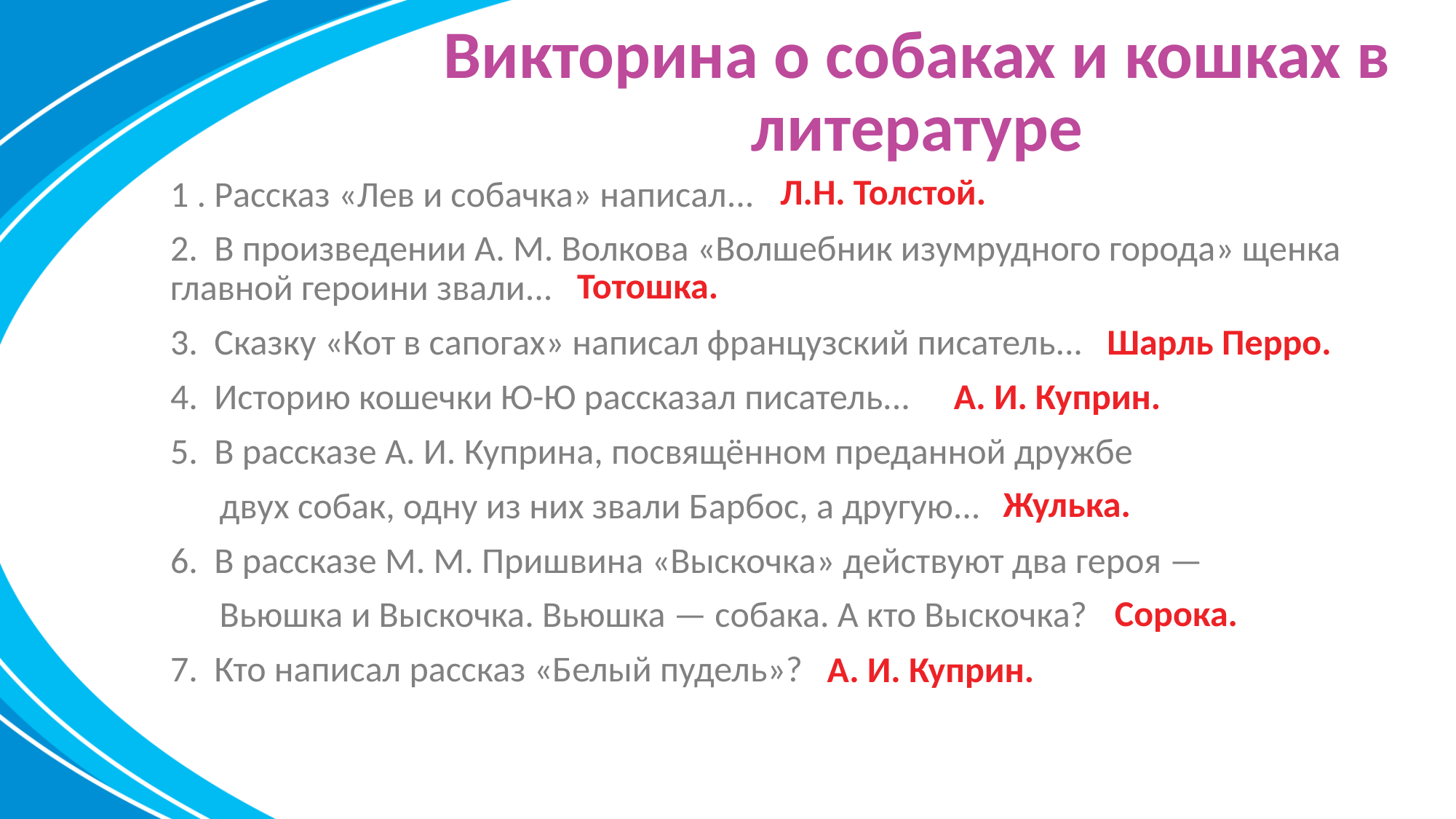

# Викторина о собаках и кошках в литературе
Л.Н. Толстой.
1 . Рассказ «Лев и собачка» написал...
2.  В произведении А. М. Волкова «Волшебник изумрудного города» щенка главной героини звали...
3.  Сказку «Кот в сапогах» написал французский писатель...
4.  Историю кошечки Ю-Ю рассказал писатель...
5.  В рассказе А. И. Куприна, посвящённом преданной дружбе
      двух собак, одну из них звали Барбос, а другую...
6.  В рассказе М. М. Пришвина «Выскочка» действуют два героя —
      Вьюшка и Выскочка. Вьюшка — собака. А кто Выскочка?
7.  Кто написал рассказ «Белый пудель»?
Тотошка.
Шарль Перро.
А. И. Куприн.

 Жулька.
Сорока.
А. И. Куприн.